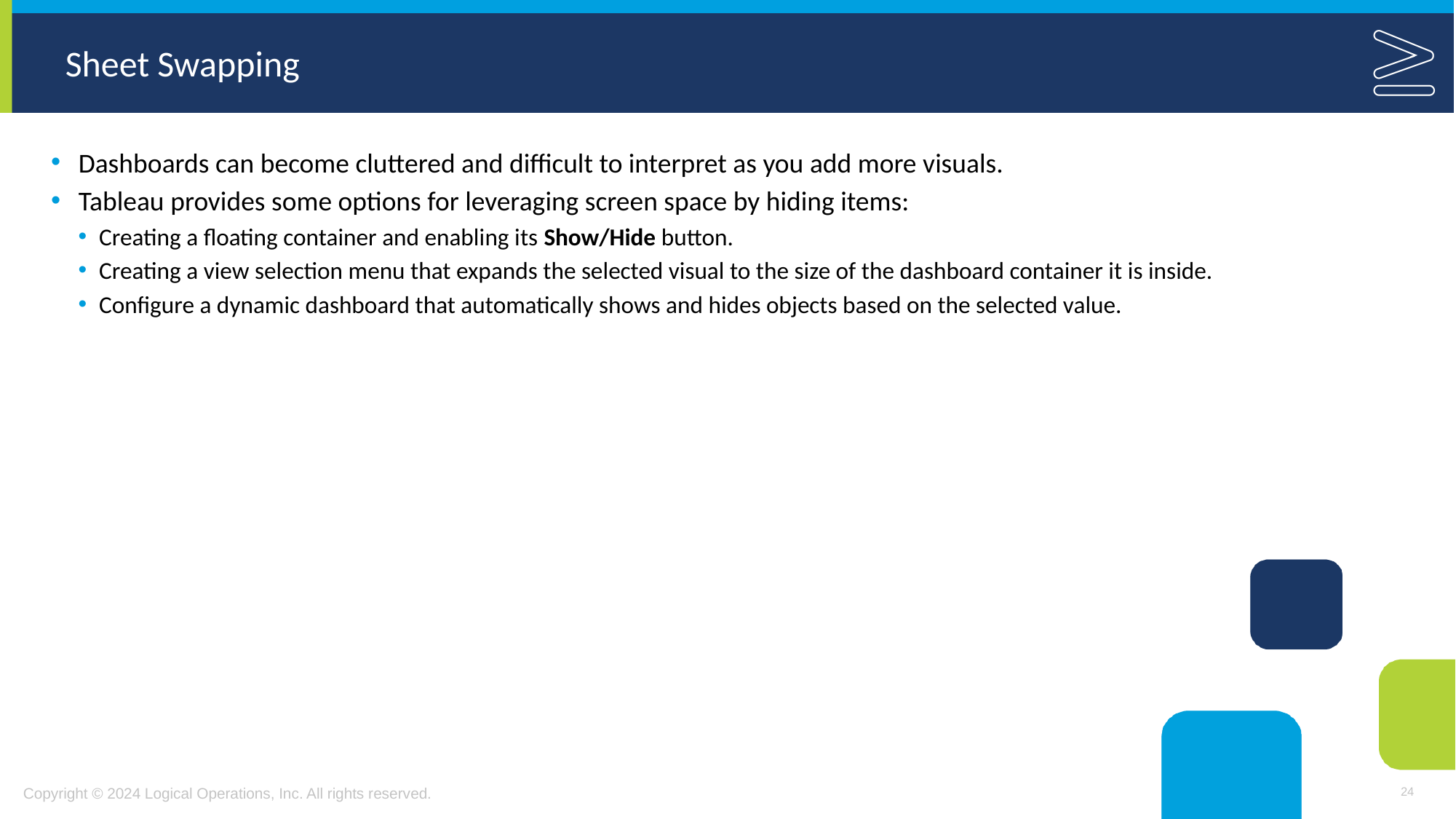

# Sheet Swapping
Dashboards can become cluttered and difficult to interpret as you add more visuals.
Tableau provides some options for leveraging screen space by hiding items:
Creating a floating container and enabling its Show/Hide button.
Creating a view selection menu that expands the selected visual to the size of the dashboard container it is inside.
Configure a dynamic dashboard that automatically shows and hides objects based on the selected value.
24